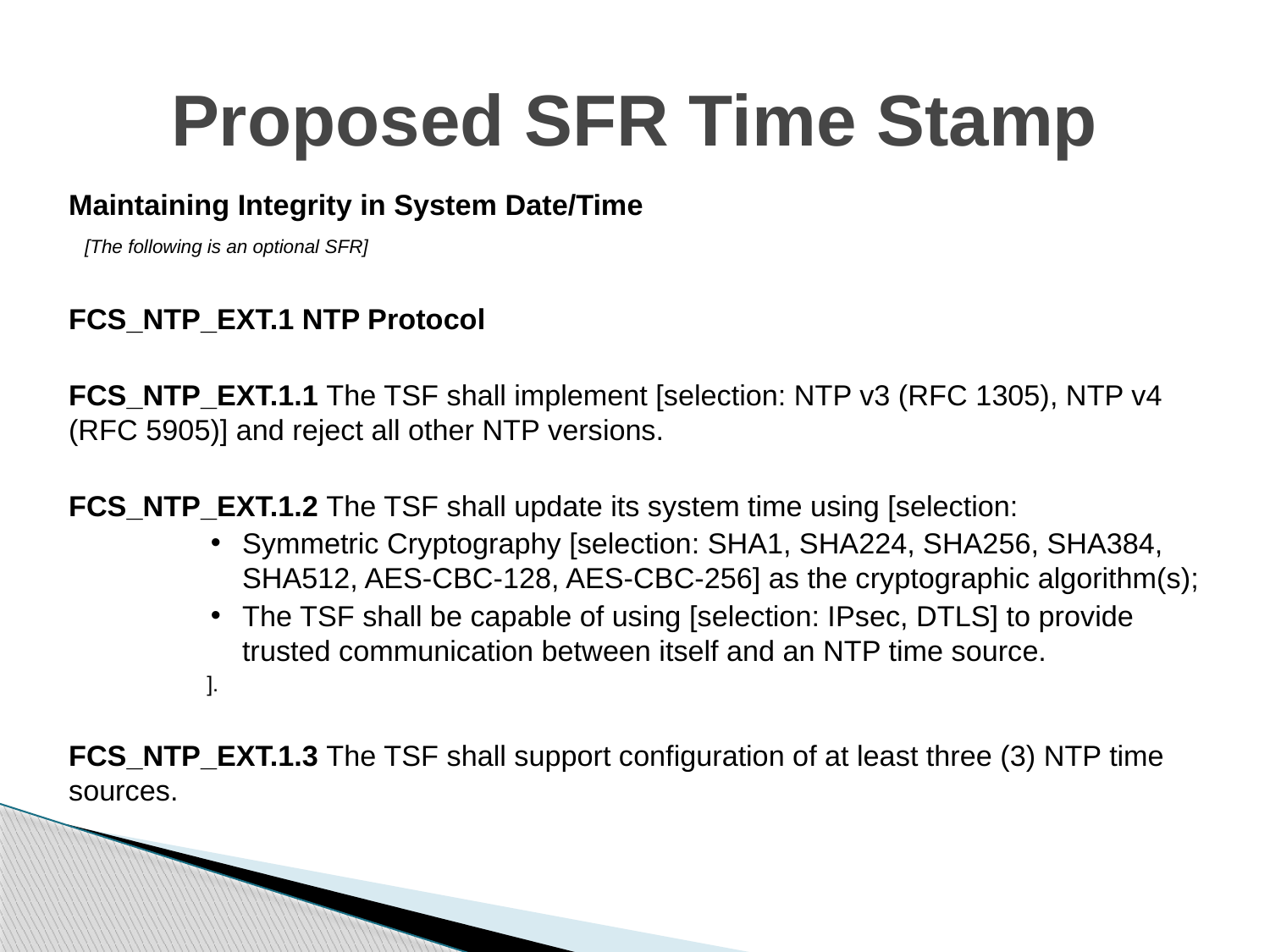

# Proposed SFR Time Stamp
Maintaining Integrity in System Date/Time
  [The following is an optional SFR]

FCS_NTP_EXT.1 NTP Protocol

FCS_NTP_EXT.1.1 The TSF shall implement [selection: NTP v3 (RFC 1305), NTP v4 (RFC 5905)] and reject all other NTP versions.

FCS_NTP_EXT.1.2 The TSF shall update its system time using [selection:
Symmetric Cryptography [selection: SHA1, SHA224, SHA256, SHA384, SHA512, AES-CBC-128, AES-CBC-256] as the cryptographic algorithm(s);
The TSF shall be capable of using [selection: IPsec, DTLS] to provide trusted communication between itself and an NTP time source.
].

FCS_NTP_EXT.1.3 The TSF shall support configuration of at least three (3) NTP time sources.